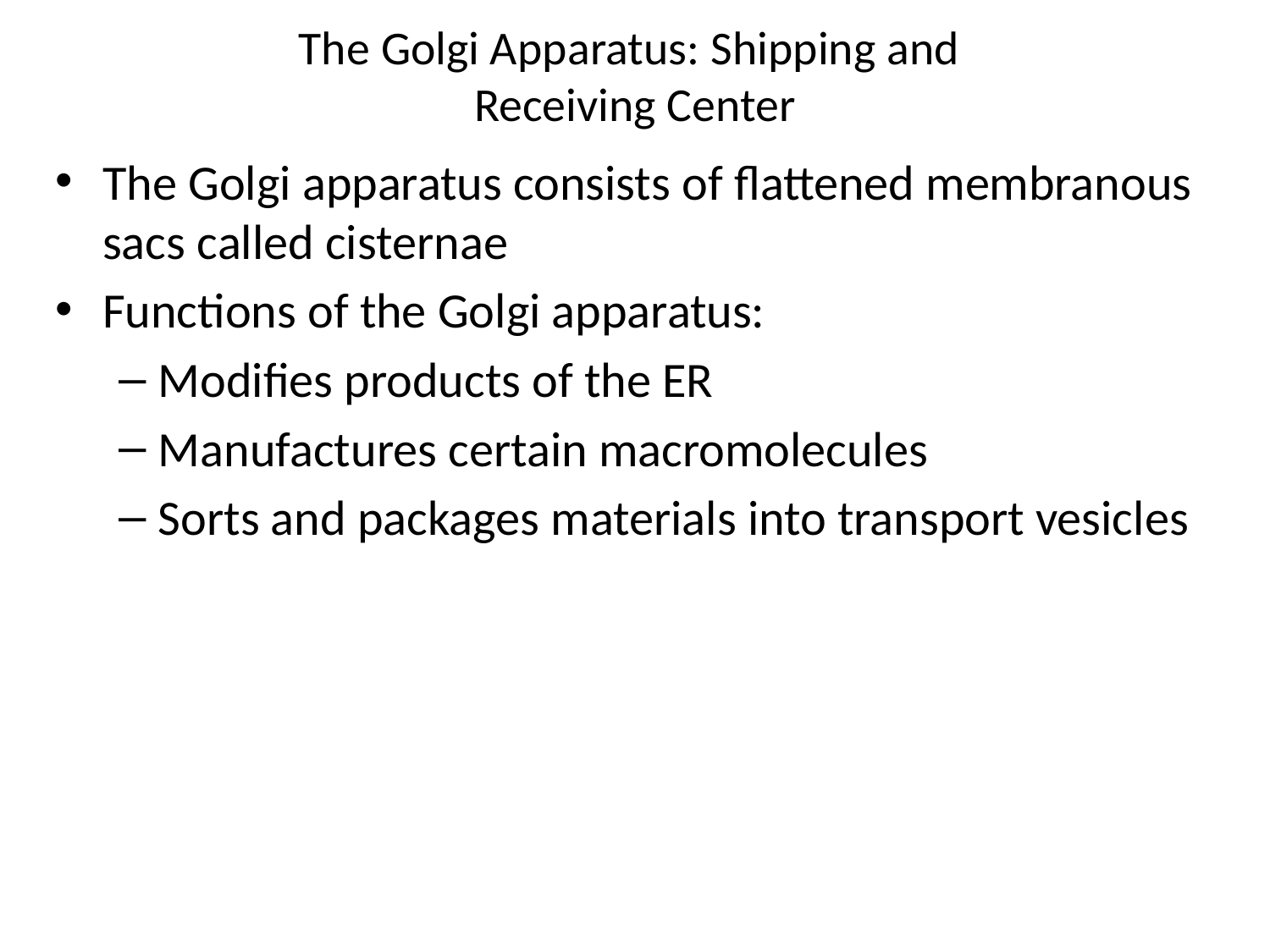

# The Golgi Apparatus: Shipping and Receiving Center
The Golgi apparatus consists of flattened membranous sacs called cisternae
Functions of the Golgi apparatus:
Modifies products of the ER
Manufactures certain macromolecules
Sorts and packages materials into transport vesicles